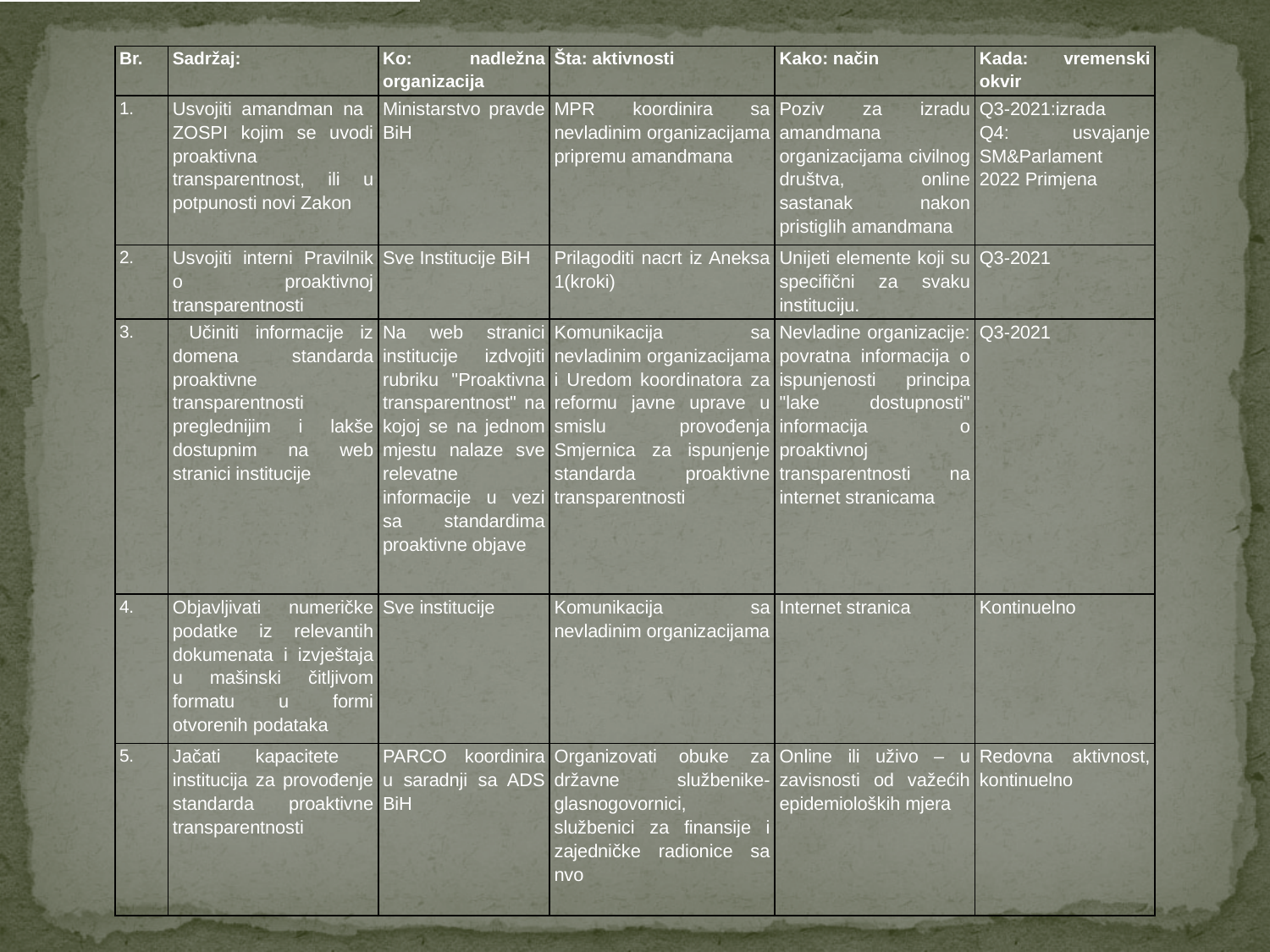

| Br. | Sadržaj: | Ko: nadležna organizacija | Šta: aktivnosti | Kako: način | Kada: vremenski okvir |
| --- | --- | --- | --- | --- | --- |
| 1. | Usvojiti amandman na ZOSPI kojim se uvodi proaktivna transparentnost, ili u potpunosti novi Zakon | Ministarstvo pravde BiH | MPR koordinira sa nevladinim organizacijama pripremu amandmana | Poziv za izradu amandmana organizacijama civilnog društva, online sastanak nakon pristiglih amandmana | Q3-2021:izrada Q4: usvajanje SM&Parlament 2022 Primjena |
| 2. | Usvojiti interni Pravilnik o proaktivnoj transparentnosti | Sve Institucije BiH | Prilagoditi nacrt iz Aneksa 1(kroki) | Unijeti elemente koji su specifični za svaku instituciju. | Q3-2021 |
| 3. | Učiniti informacije iz domena standarda proaktivne transparentnosti preglednijim i lakše dostupnim na web stranici institucije | Na web stranici institucije izdvojiti rubriku "Proaktivna transparentnost" na kojoj se na jednom mjestu nalaze sve relevatne informacije u vezi sa standardima proaktivne objave | Komunikacija sa nevladinim organizacijama i Uredom koordinatora za reformu javne uprave u smislu provođenja Smjernica za ispunjenje standarda proaktivne transparentnosti | Nevladine organizacije: povratna informacija o ispunjenosti principa "lake dostupnosti" informacija o proaktivnoj transparentnosti na internet stranicama | Q3-2021 |
| 4. | Objavljivati numeričke podatke iz relevantih dokumenata i izvještaja u mašinski čitljivom formatu u formi otvorenih podataka | Sve institucije | Komunikacija sa nevladinim organizacijama | Internet stranica | Kontinuelno |
| 5. | Jačati kapacitete institucija za provođenje standarda proaktivne transparentnosti | PARCO koordinira u saradnji sa ADS BiH | Organizovati obuke za državne službenike-glasnogovornici, službenici za finansije i zajedničke radionice sa nvo | Online ili uživo – u zavisnosti od važećih epidemioloških mjera | Redovna aktivnost, kontinuelno |